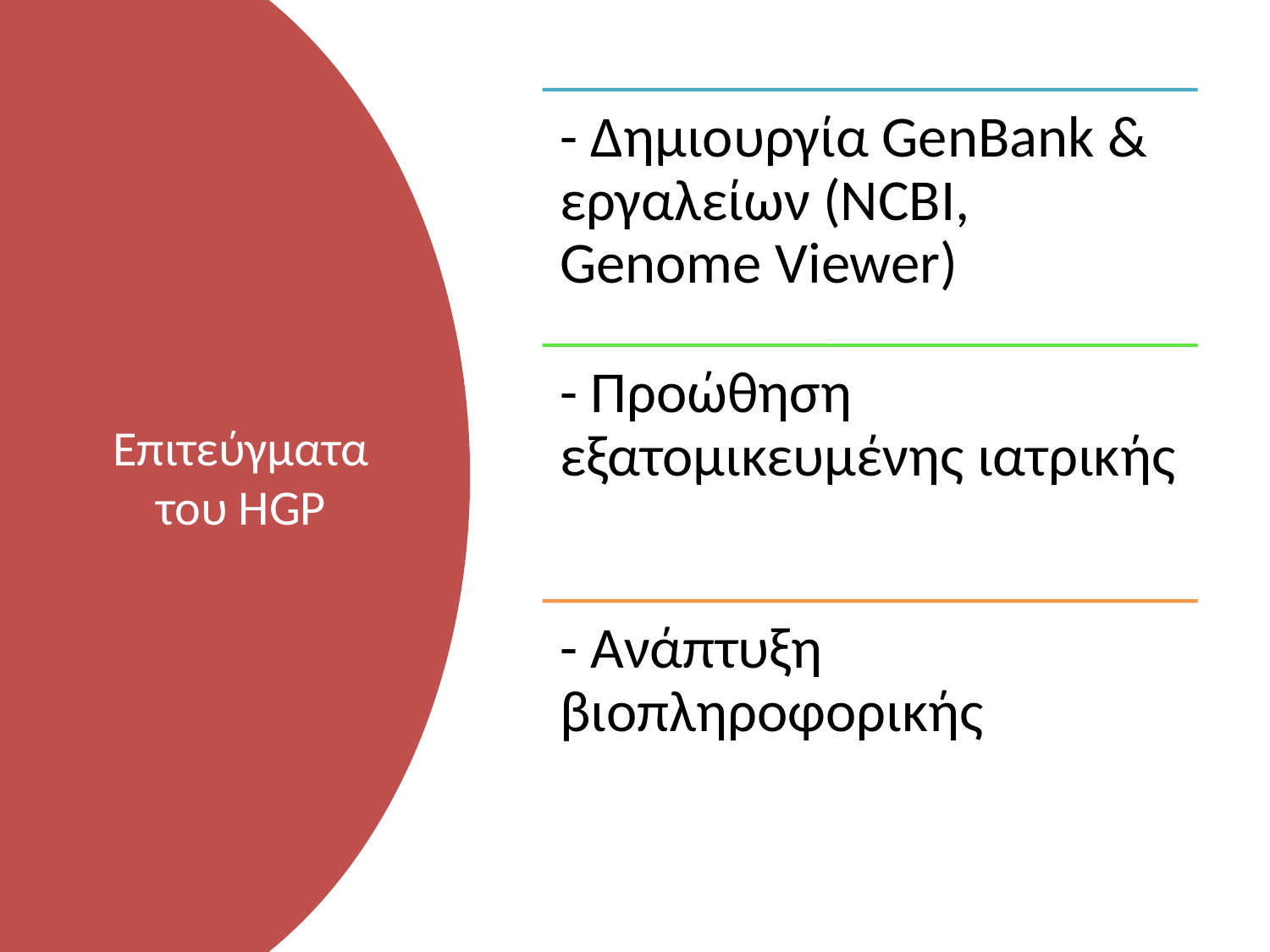

- Δημιουργία GenBank & εργαλείων (NCBI, Genome Viewer)
- Προώθηση εξατομικευμένης ιατρικής
- Ανάπτυξη βιοπληροφορικής

# Επιτεύγματα του HGP